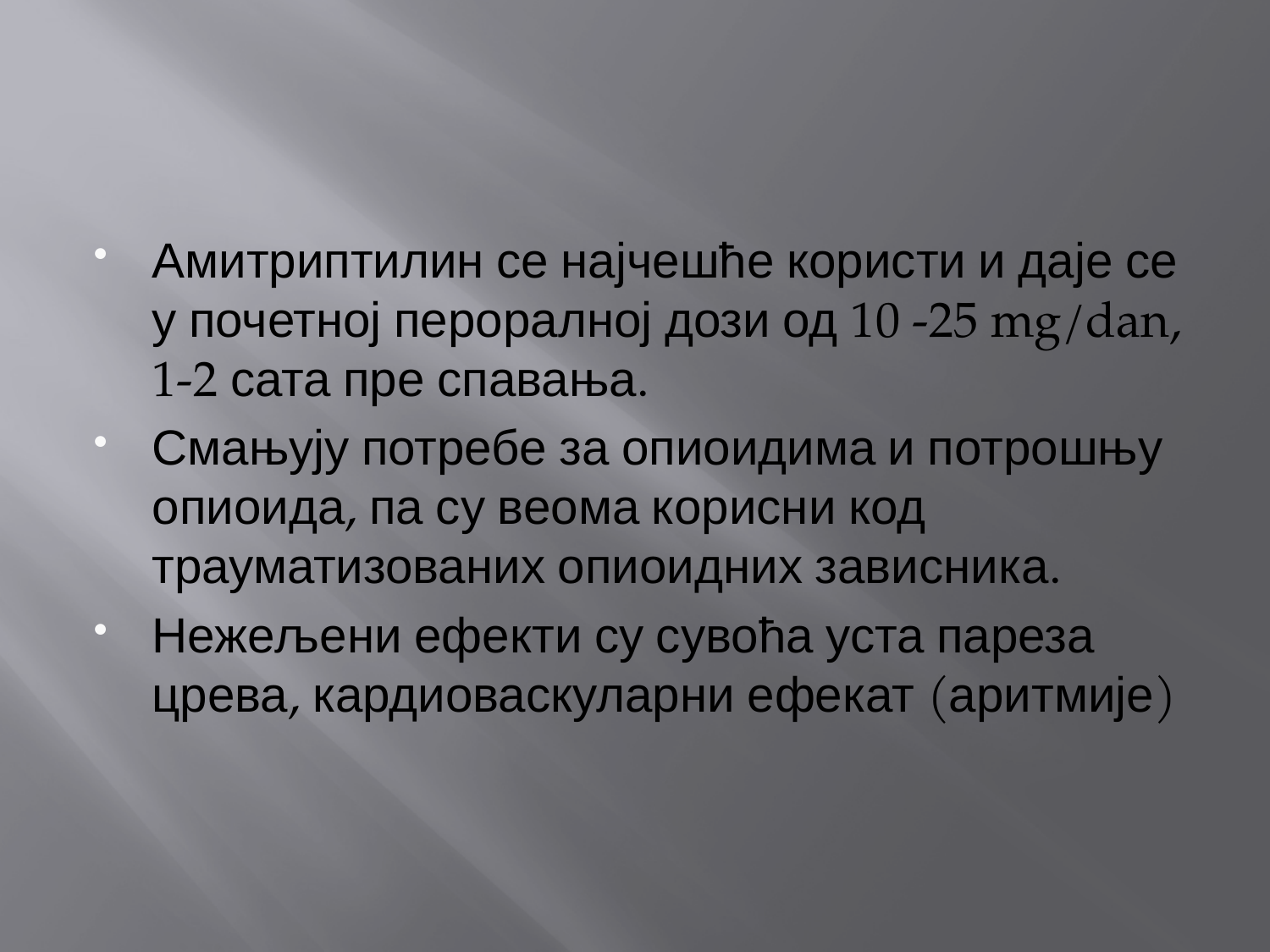

#
Амитриптилин се најчешће користи и даје се у почетној пероралној дози од 10 -25 mg/dan, 1-2 сата пре спавања.
Смањују потребе за опиоидима и потрошњу опиоида, па су веома корисни код трауматизованих опиоидних зависника.
Нежељени ефекти су сувоћа уста пареза црева, кардиоваскуларни ефекат (аритмије)